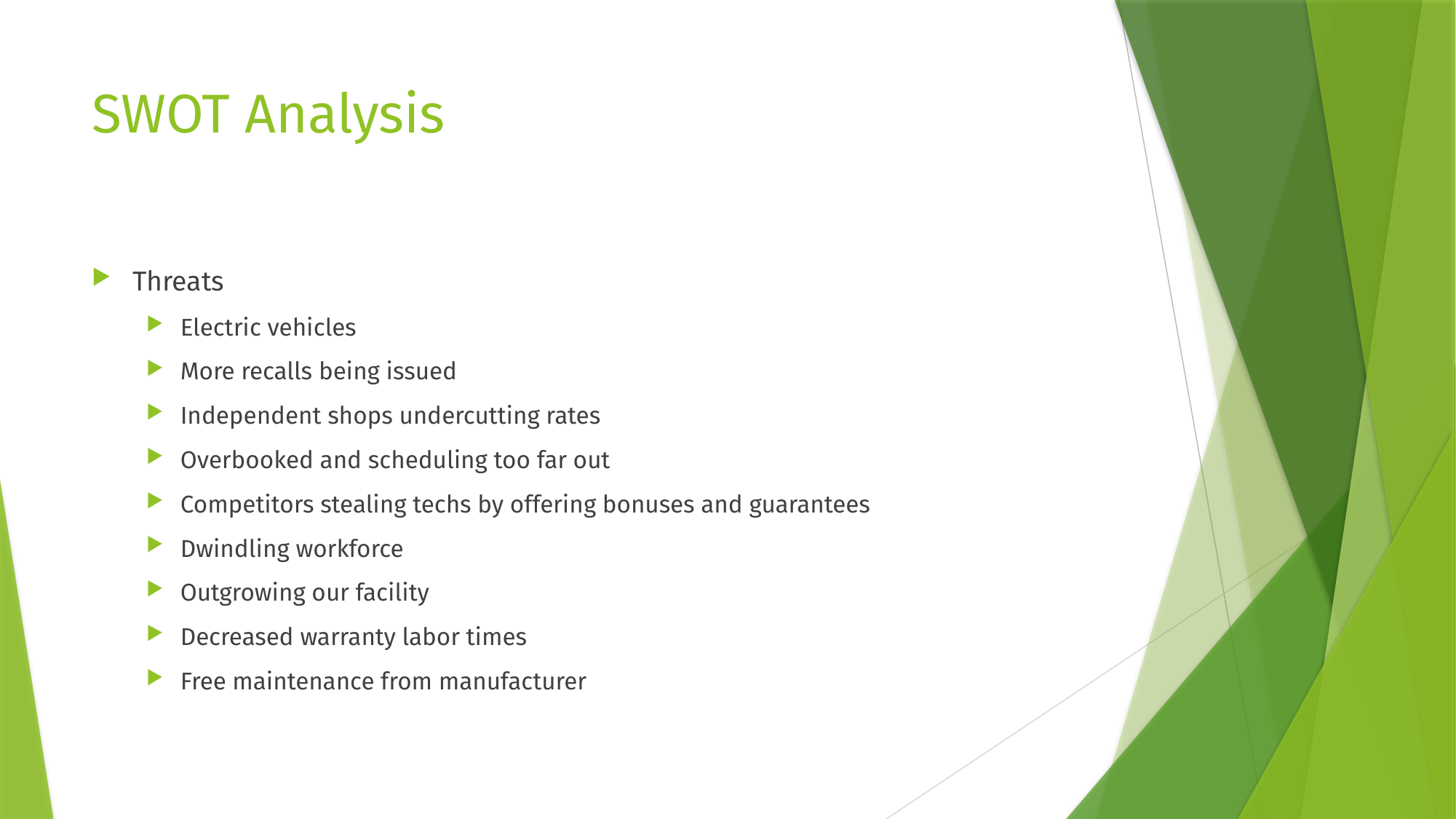

# SWOT Analysis
Threats
Electric vehicles
More recalls being issued
Independent shops undercutting rates
Overbooked and scheduling too far out
Competitors stealing techs by offering bonuses and guarantees
Dwindling workforce
Outgrowing our facility
Decreased warranty labor times
Free maintenance from manufacturer